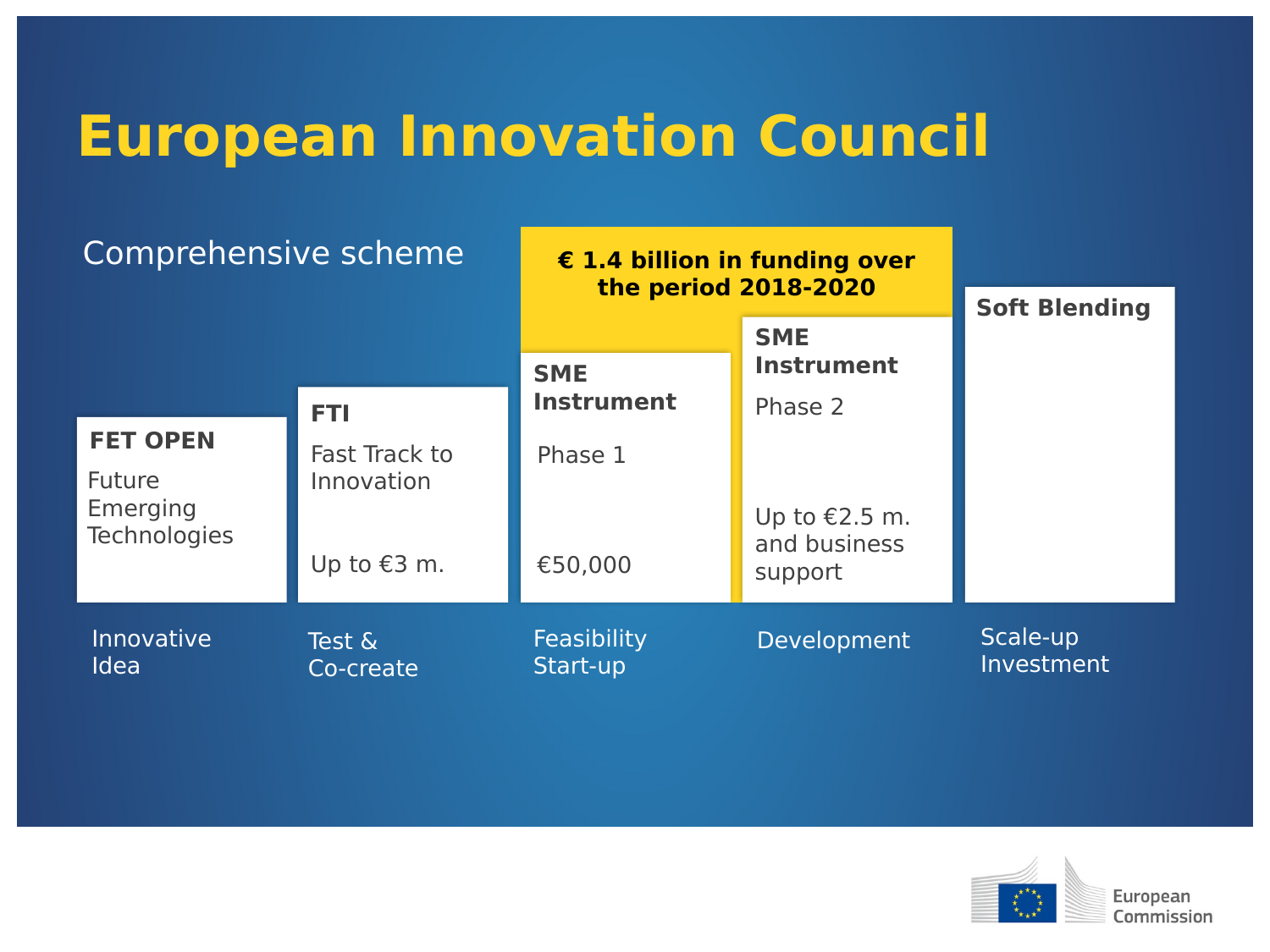

# European Innovation Council
Comprehensive scheme

€ 1.4 billion in funding over the period 2018-2020

Soft Blending
SME
Instrument

SME
Instrument

Phase 2

Up to €2.5 m. and business support

FTI

Phase 1

€50,000

FET OPEN
Fast Track to Innovation

Up to €3 m.
Future Emerging Technologies
Development
Scale-up Investment
Innovative
Idea
Feasibility
Start-up
Development
Test &
Co-create